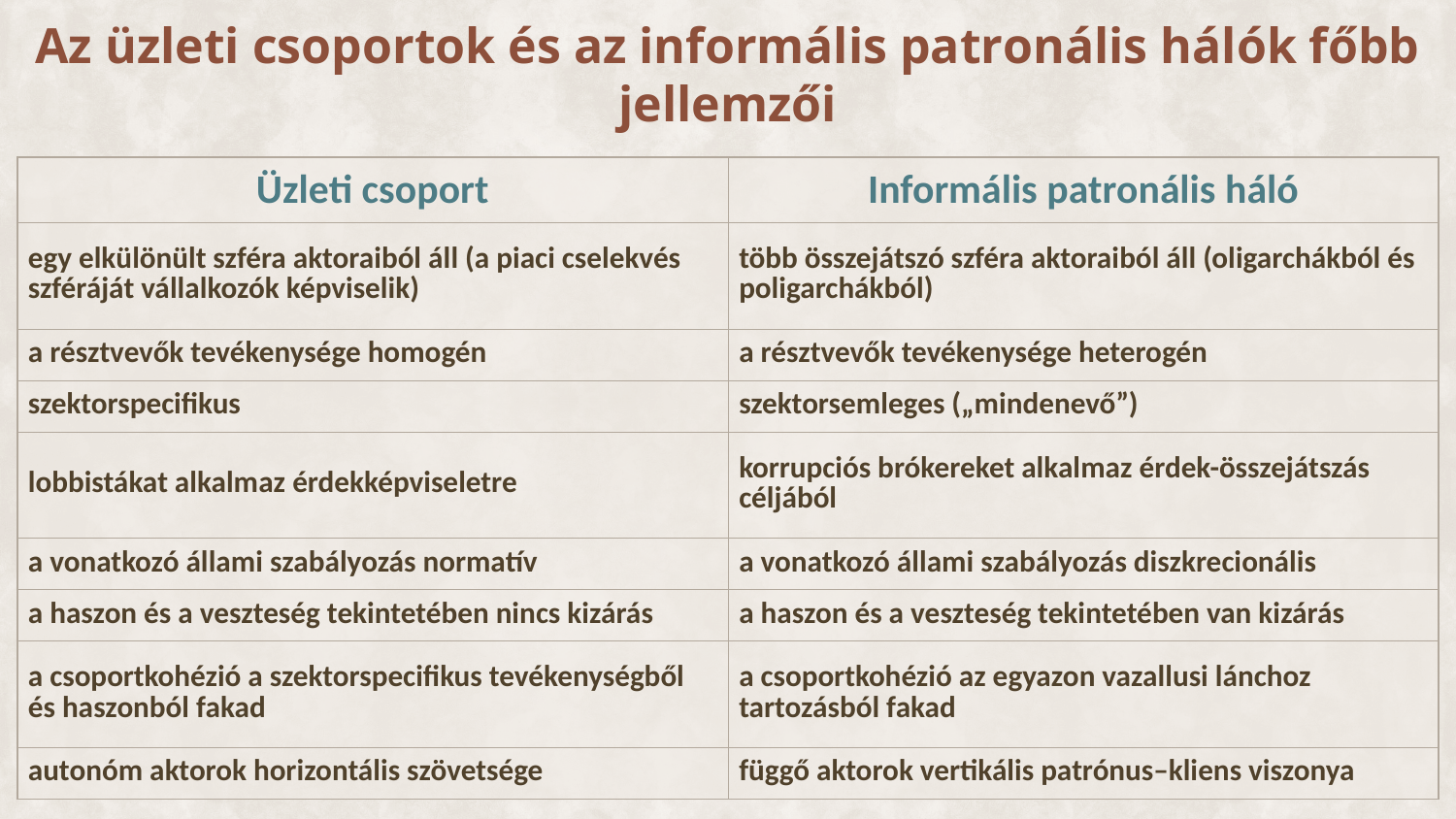

# Az üzleti csoportok és az informális patronális hálók főbb jellemzői
| Üzleti csoport | Informális patronális háló |
| --- | --- |
| egy elkülönült szféra aktoraiból áll (a piaci cselekvés szféráját vállalkozók képviselik) | több összejátszó szféra aktoraiból áll (oligarchákból és poligarchákból) |
| a résztvevők tevékenysége homogén | a résztvevők tevékenysége heterogén |
| szektorspecifikus | szektorsemleges („mindenevő”) |
| lobbistákat alkalmaz érdekképviseletre | korrupciós brókereket alkalmaz érdek-összejátszás céljából |
| a vonatkozó állami szabályozás normatív | a vonatkozó állami szabályozás diszkrecionális |
| a haszon és a veszteség tekintetében nincs kizárás | a haszon és a veszteség tekintetében van kizárás |
| a csoportkohézió a szektorspecifikus tevékenységből és haszonból fakad | a csoportkohézió az egyazon vazallusi lánchoz tartozásból fakad |
| autonóm aktorok horizontális szövetsége | függő aktorok vertikális patrónus–kliens viszonya |